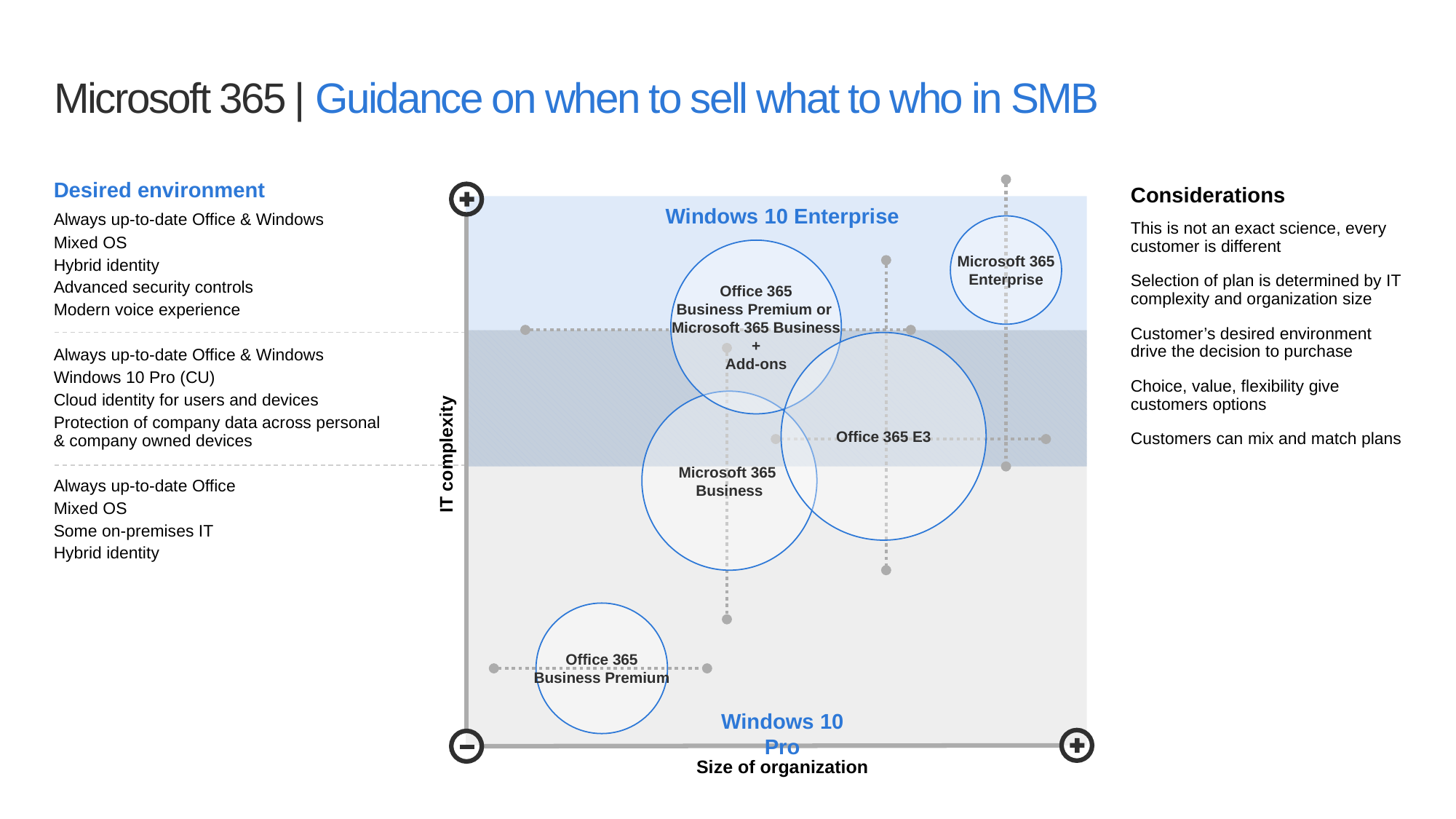

# Microsoft 365 | Guidance on when to sell what to who in SMB
Desired environment
Always up-to-date Office & Windows
Mixed OS
Hybrid identity
Advanced security controls
Modern voice experience

Always up-to-date Office & Windows
Windows 10 Pro (CU)
Cloud identity for users and devices
Protection of company data across personal & company owned devices

Always up-to-date Office
Mixed OS
Some on-premises IT
Hybrid identity
Considerations
This is not an exact science, every customer is different
Selection of plan is determined by IT complexity and organization size
Customer’s desired environment drive the decision to purchase
Choice, value, flexibility give customers options
Customers can mix and match plans

Windows 10 Enterprise
Microsoft 365
Enterprise
Office 365
Business Premium or
Microsoft 365 Business
+
Add-ons

Office 365 E3
Microsoft 365
Business
IT complexity
Office 365
Business Premium
Windows 10 Pro

Size of organization